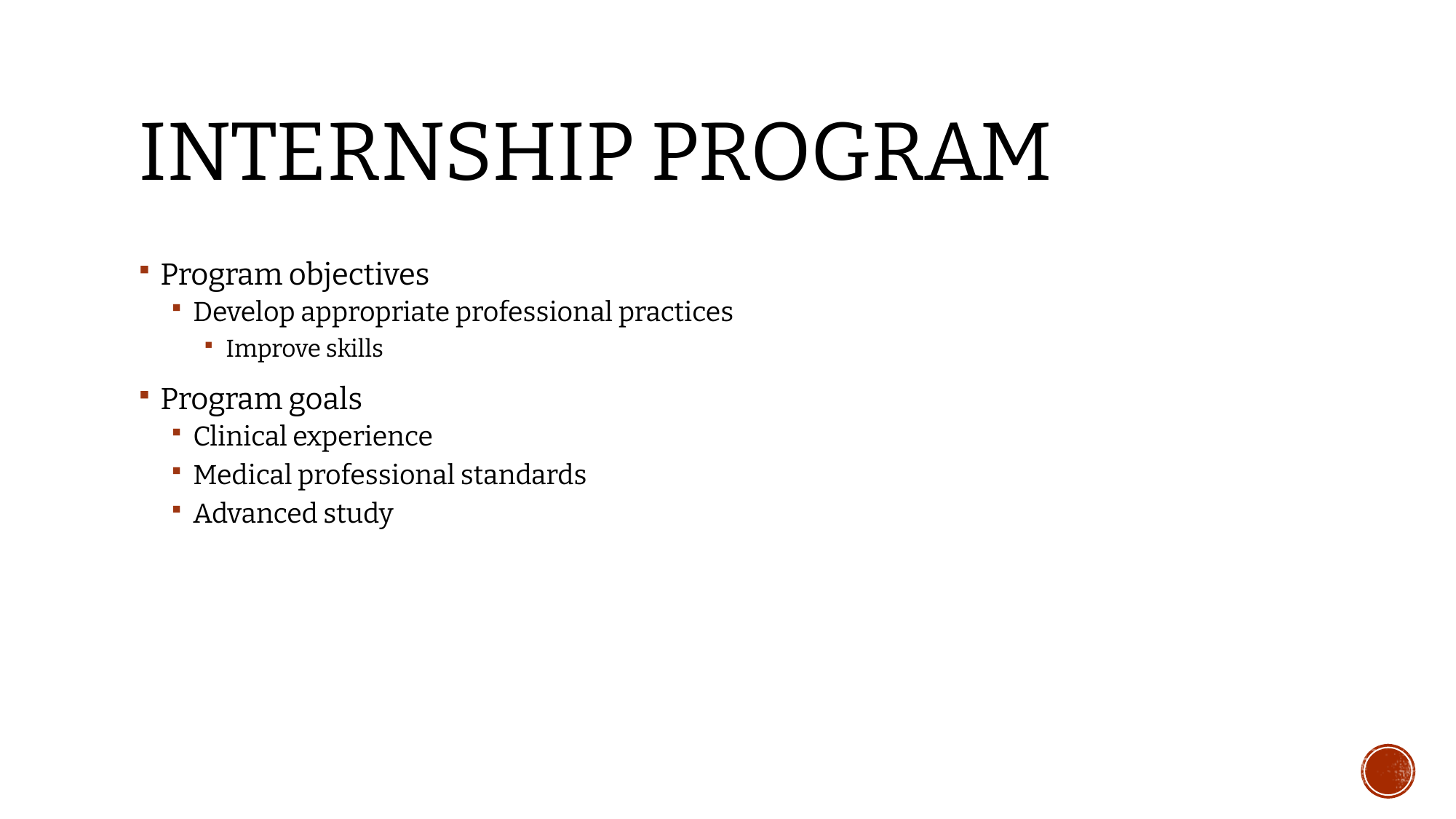

# Internship Program
Program objectives
Develop appropriate professional practices
Improve skills
Program goals
Clinical experience
Medical professional standards
Advanced study